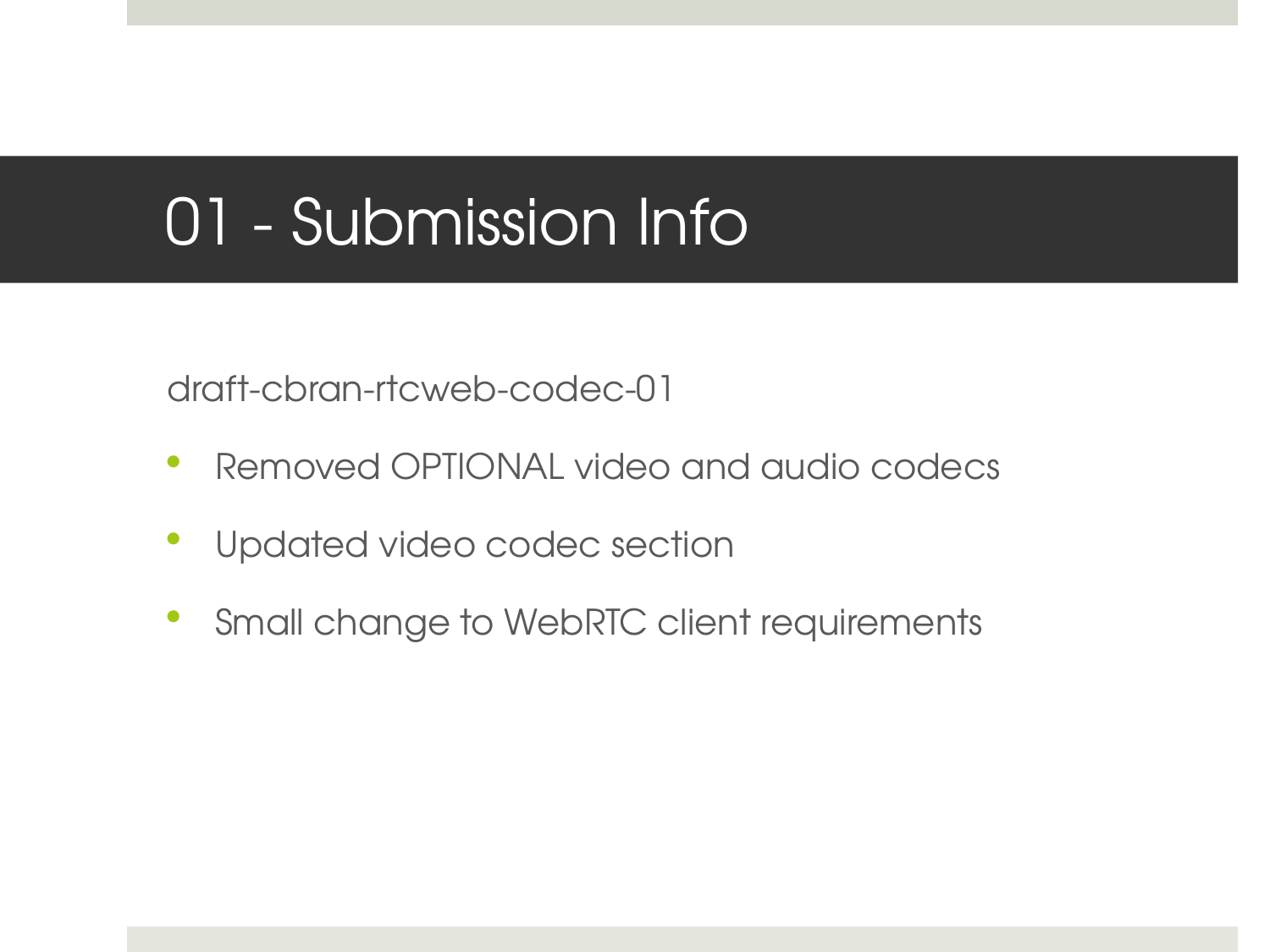

# 01 - Submission Info
draft-cbran-rtcweb-codec-01
Removed OPTIONAL video and audio codecs
Updated video codec section
Small change to WebRTC client requirements